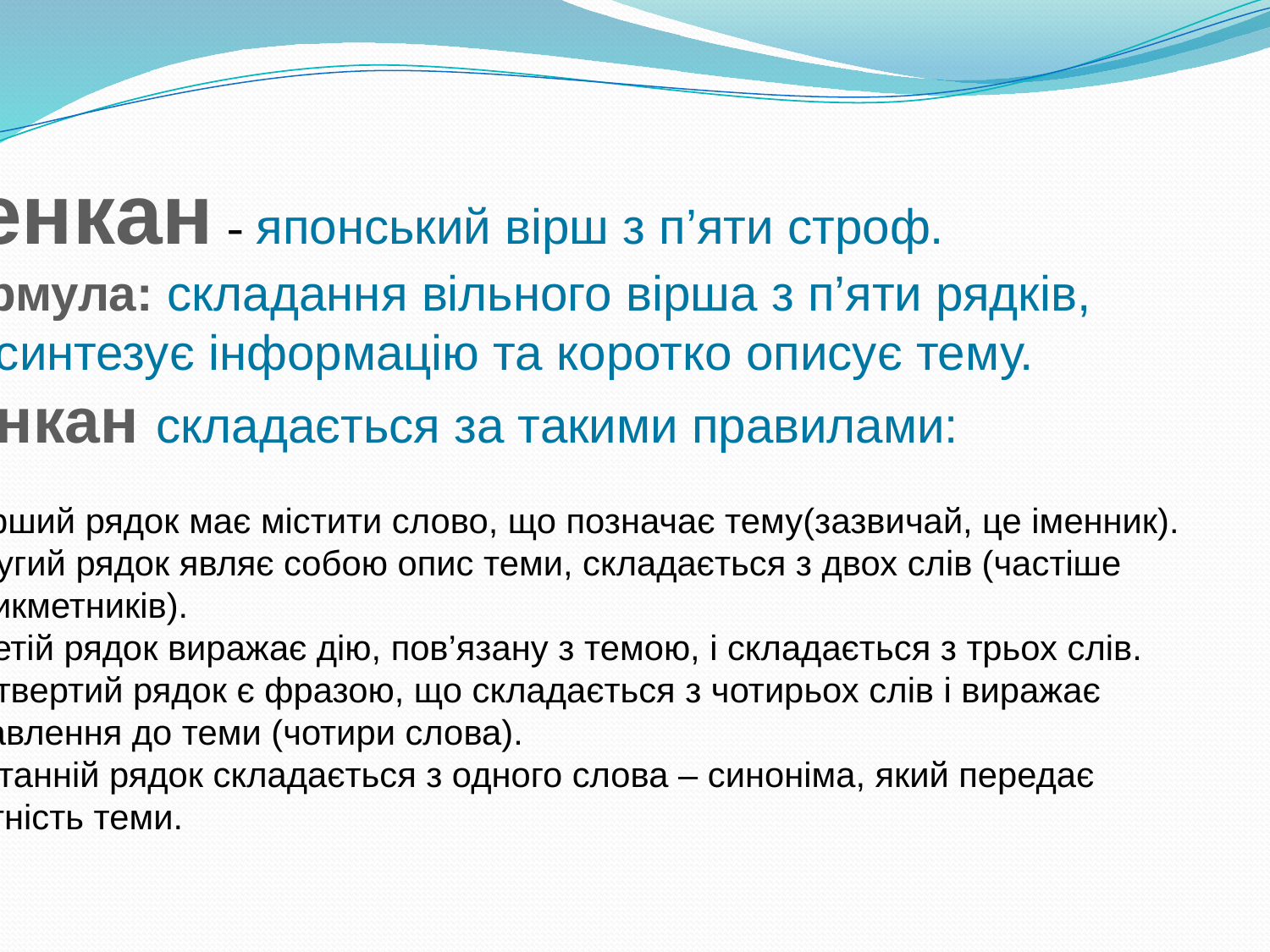

Сенкан - японський вірш з п’яти строф.
Формула: складання вільного вірша з п’яти рядків,
що синтезує інформацію та коротко описує тему.
Сенкан складається за такими правилами:

1.Перший рядок має містити слово, що позначає тему(зазвичай, це іменник).
2. Другий рядок являє собою опис теми, складається з двох слів (частіше
    прикметників).
3. Третій рядок виражає дію, пов’язану з темою, і складається з трьох слів.
4. Четвертий рядок є фразою, що складається з чотирьох слів і виражає
    ставлення до теми (чотири слова).
5. Останній рядок складається з одного слова – синоніма, який передає
    сутність теми.